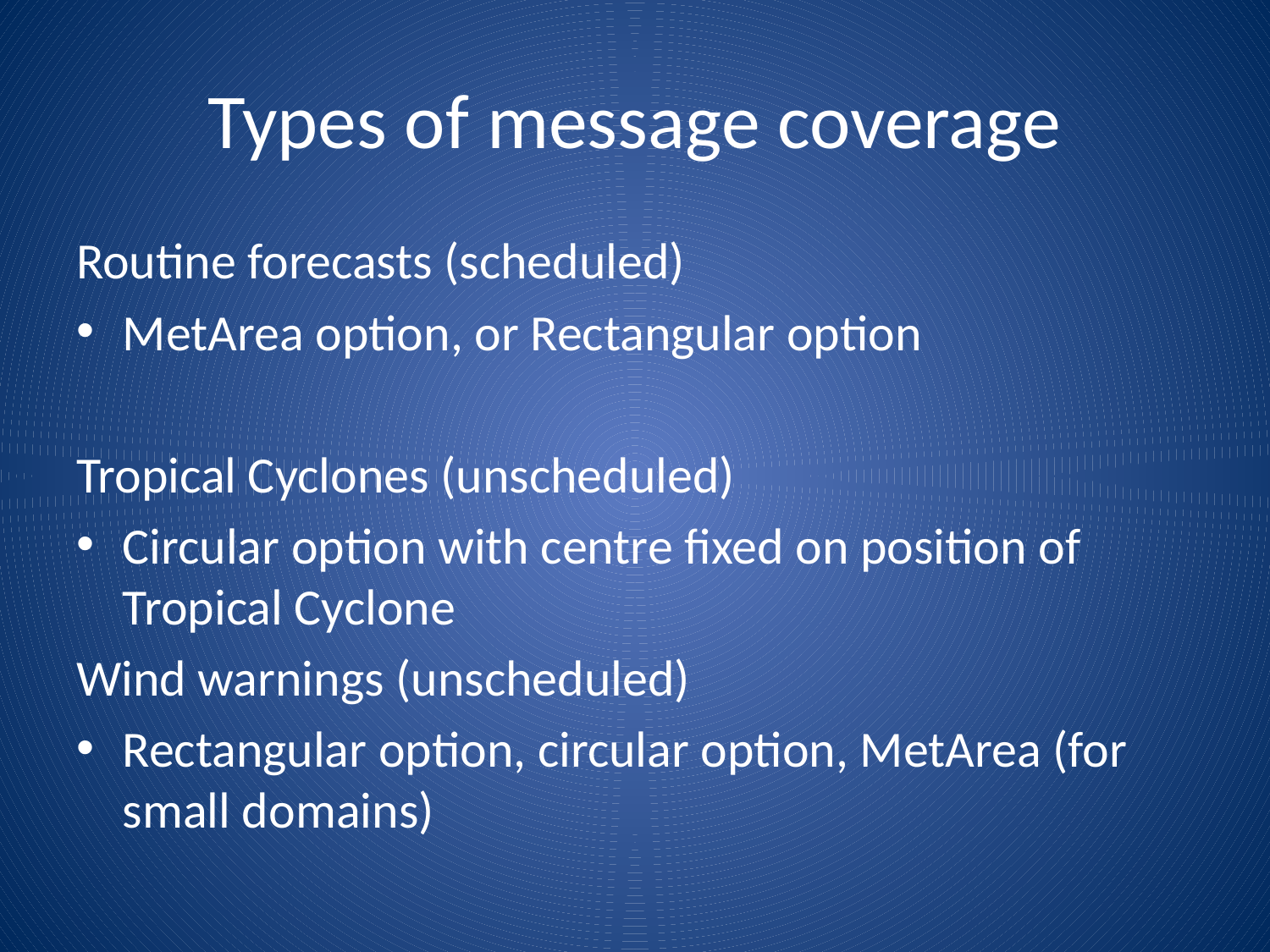

# Types of message coverage
Routine forecasts (scheduled)
MetArea option, or Rectangular option

Tropical Cyclones (unscheduled)
Circular option with centre fixed on position of Tropical Cyclone
Wind warnings (unscheduled)
Rectangular option, circular option, MetArea (for small domains)